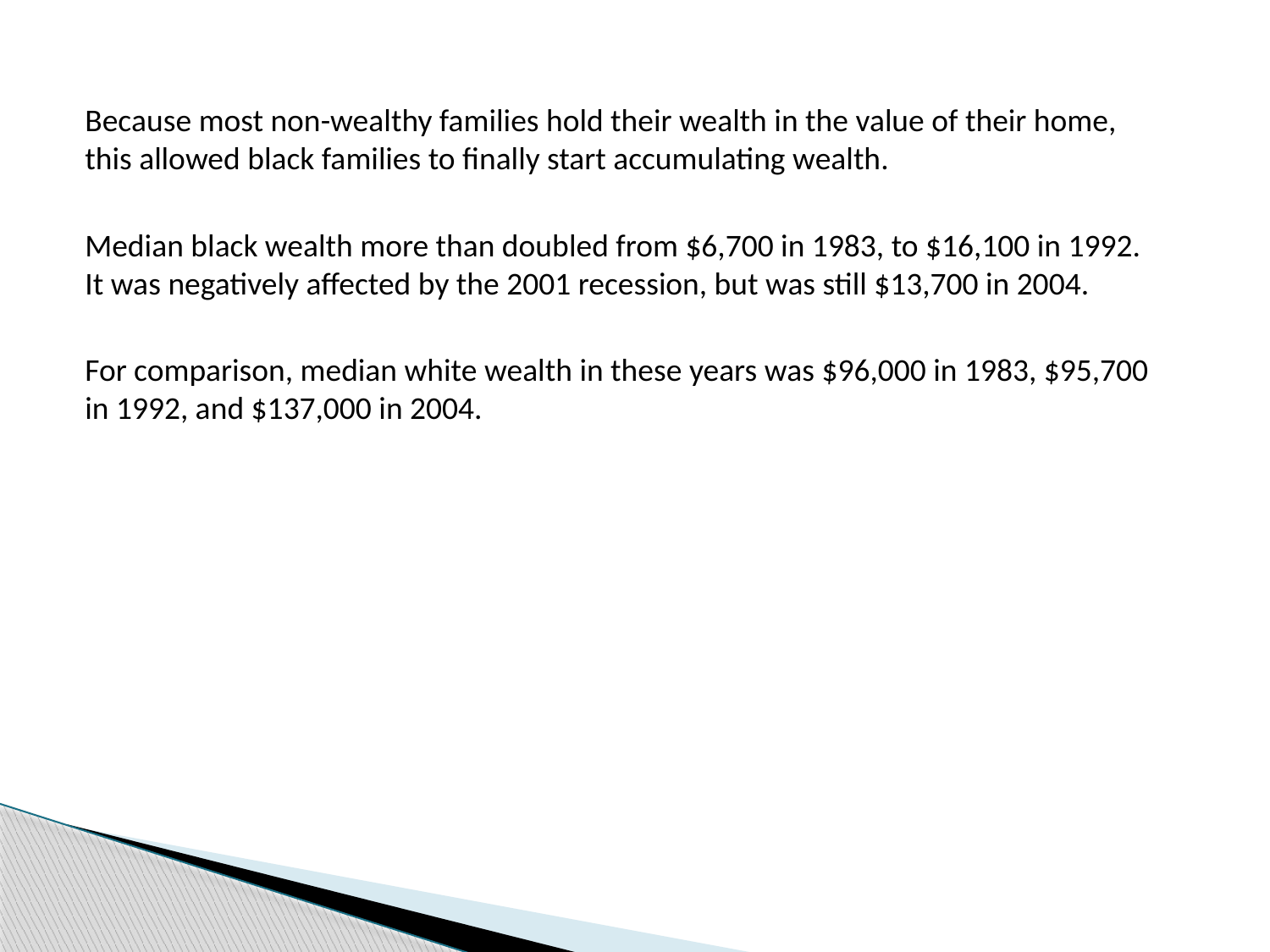

#

Because most non-wealthy families hold their wealth in the value of their home, this allowed black families to finally start accumulating wealth.

Median black wealth more than doubled from $6,700 in 1983, to $16,100 in 1992. It was negatively affected by the 2001 recession, but was still $13,700 in 2004.

For comparison, median white wealth in these years was $96,000 in 1983, $95,700 in 1992, and $137,000 in 2004.